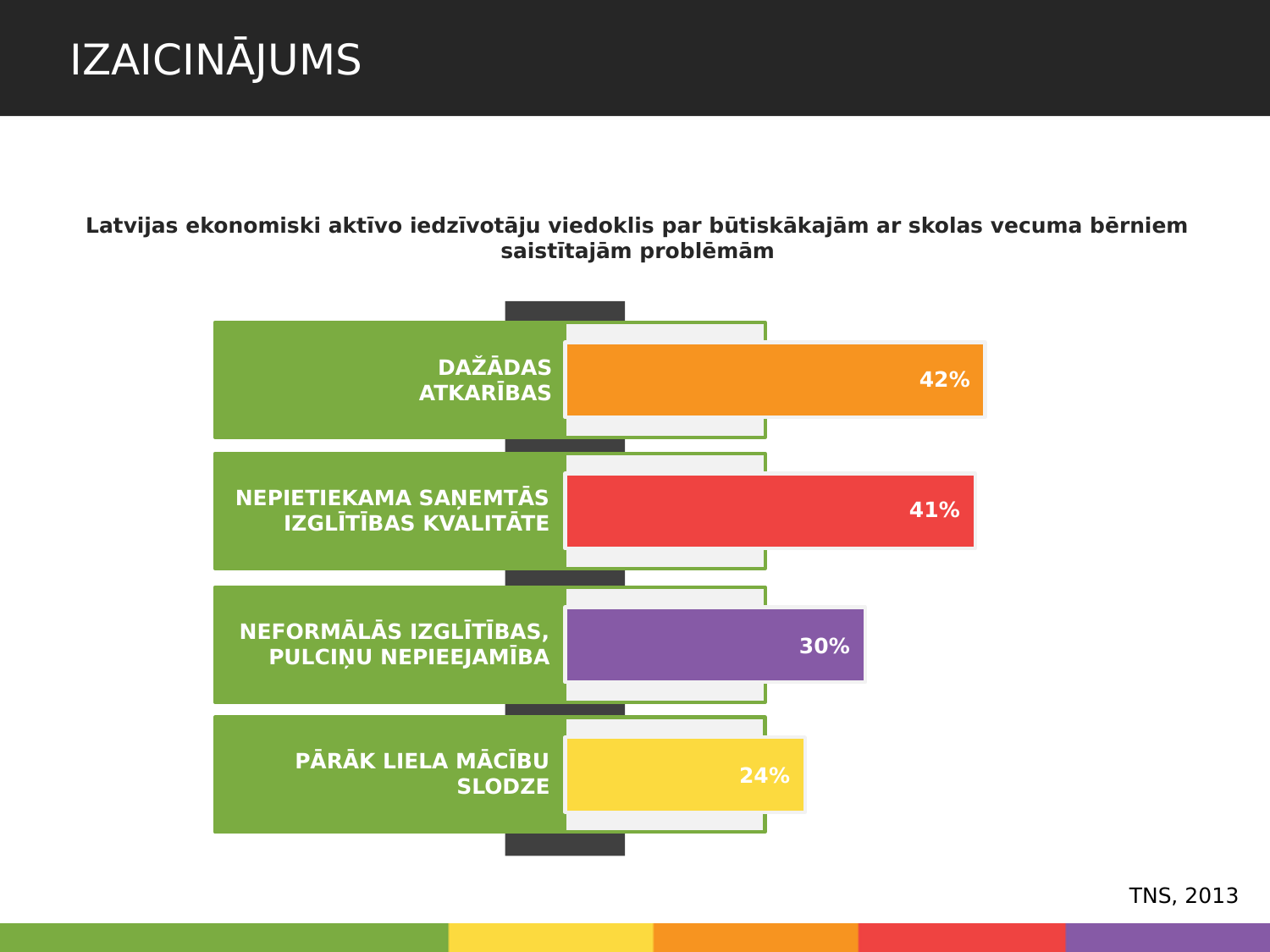

# IZAICINĀJUMS
Latvijas ekonomiski aktīvo iedzīvotāju viedoklis par būtiskākajām ar skolas vecuma bērniem saistītajām problēmām

DAŽĀDAS ATKARĪBAS

NEPIETIEKAMA SAŅEMTĀS IZGLĪTĪBAS KVALITĀTE

NEFORMĀLĀS IZGLĪTĪBAS, PULCIŅU NEPIEEJAMĪBA

PĀRĀK LIELA MĀCĪBU SLODZE
42%
41%
30%
24%
TNS, 2013